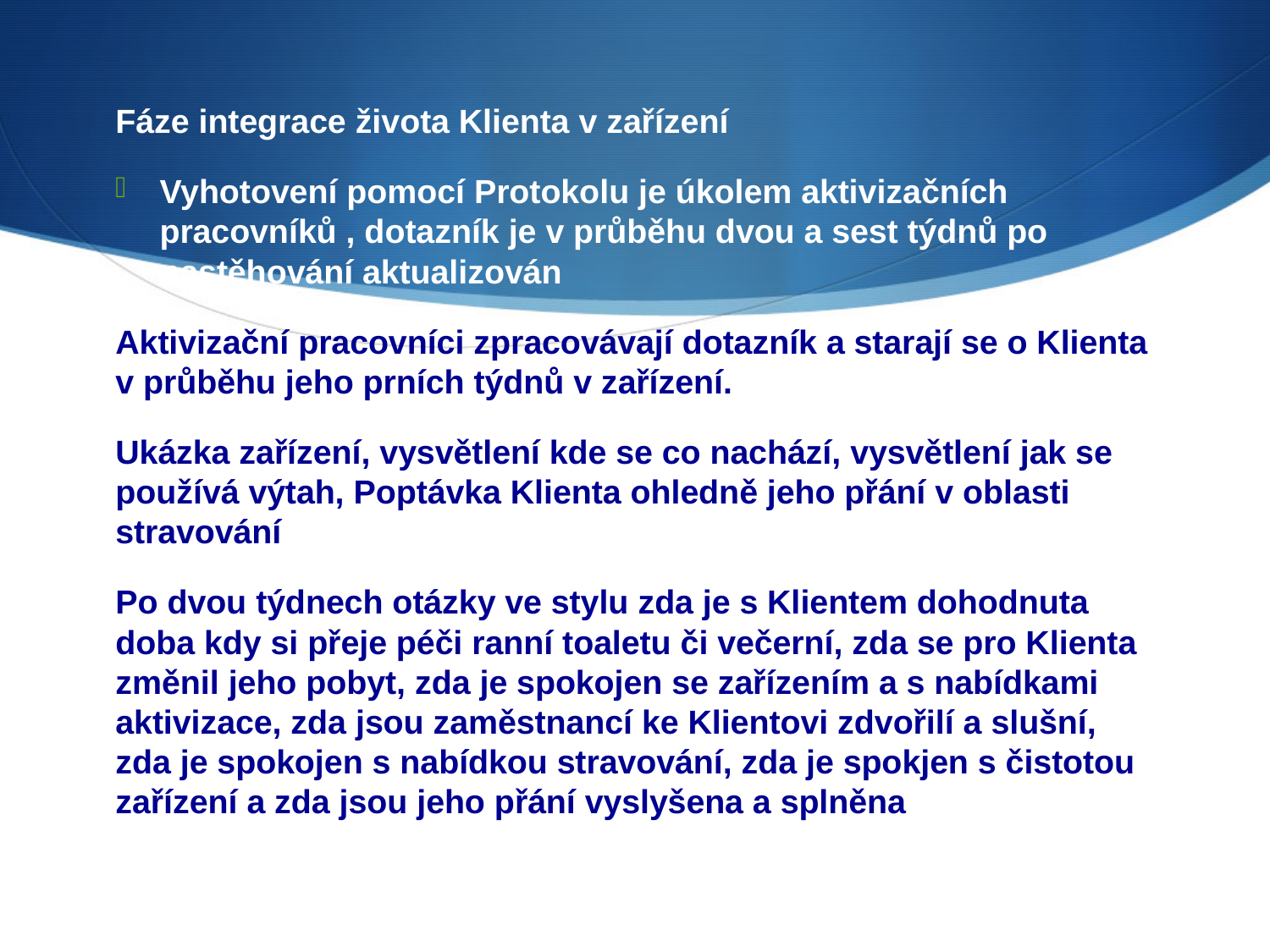

Fáze integrace života Klienta v zařízení
Vyhotovení pomocí Protokolu je úkolem aktivizačních pracovníků , dotazník je v průběhu dvou a sest týdnů po nastěhování aktualizován
Aktivizační pracovníci zpracovávají dotazník a starají se o Klienta v průběhu jeho prních týdnů v zařízení.
Ukázka zařízení, vysvětlení kde se co nachází, vysvětlení jak se používá výtah, Poptávka Klienta ohledně jeho přání v oblasti stravování
Po dvou týdnech otázky ve stylu zda je s Klientem dohodnuta doba kdy si přeje péči ranní toaletu či večerní, zda se pro Klienta změnil jeho pobyt, zda je spokojen se zařízením a s nabídkami aktivizace, zda jsou zaměstnancí ke Klientovi zdvořilí a slušní, zda je spokojen s nabídkou stravování, zda je spokjen s čistotou zařízení a zda jsou jeho přání vyslyšena a splněna